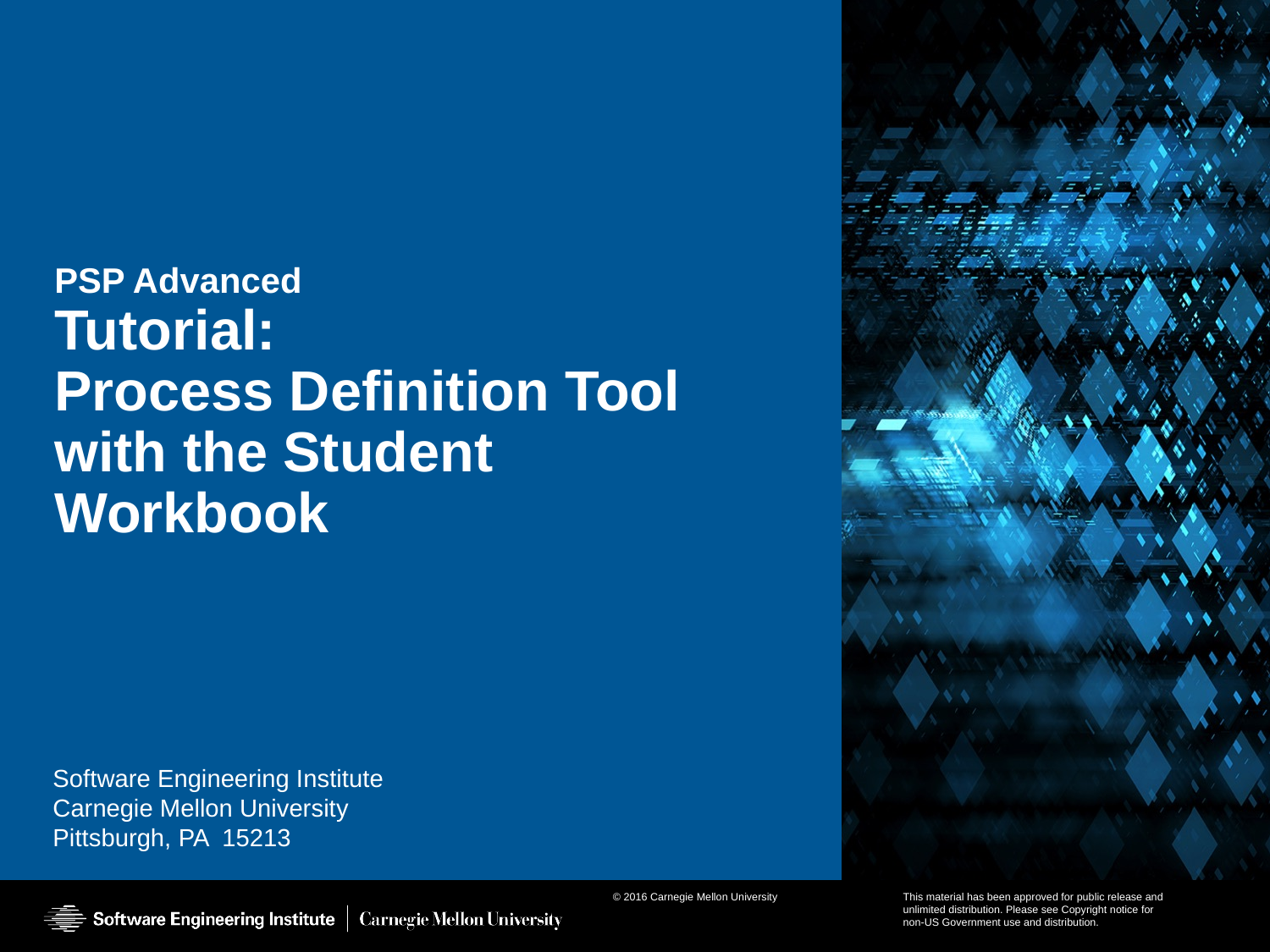

# PSP Advanced Tutorial: Process Definition Tool with the Student Workbook